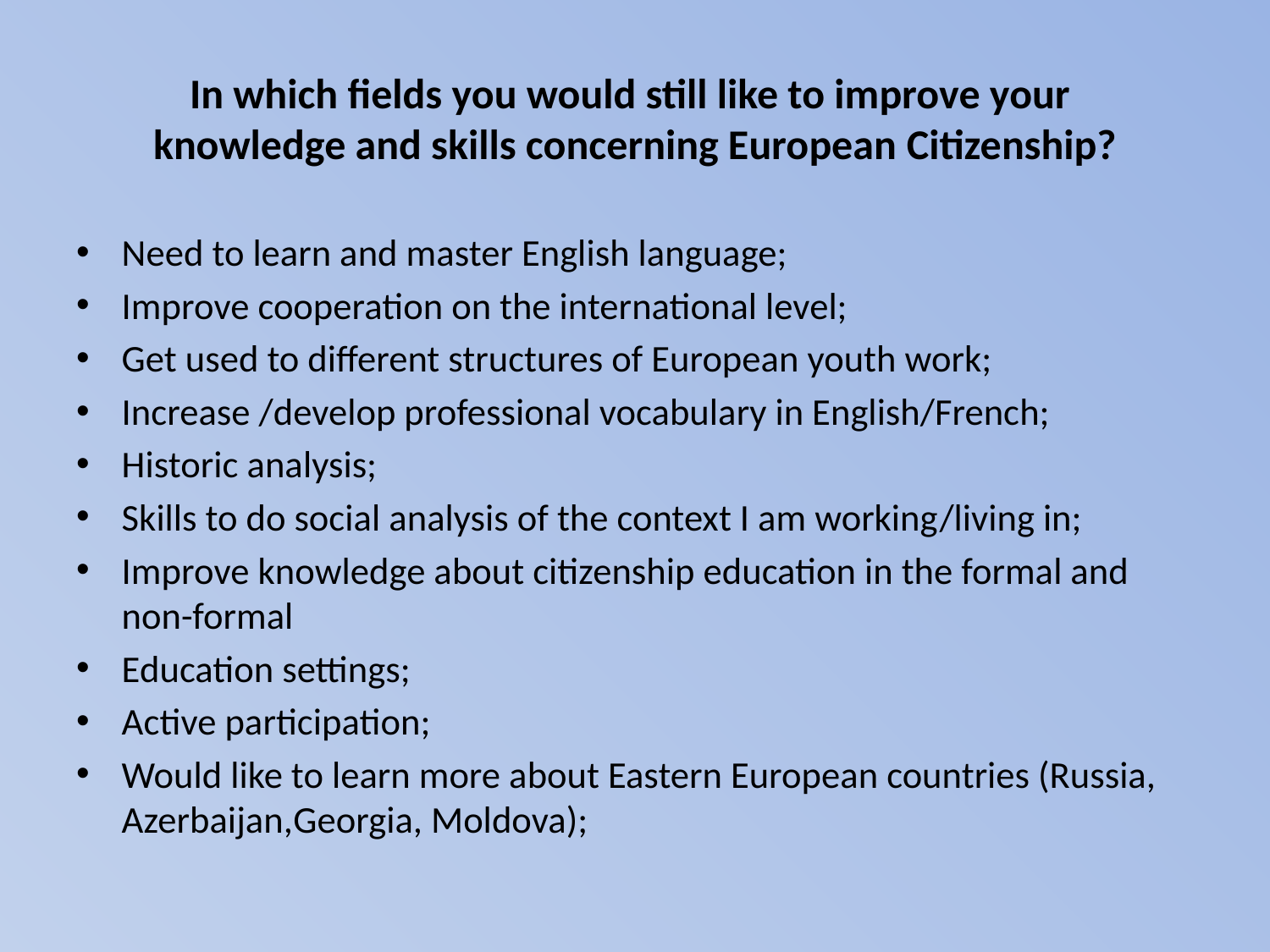

# In which fields you would still like to improve your knowledge and skills concerning European Citizenship?
Need to learn and master English language;
Improve cooperation on the international level;
Get used to different structures of European youth work;
Increase /develop professional vocabulary in English/French;
Historic analysis;
Skills to do social analysis of the context I am working/living in;
Improve knowledge about citizenship education in the formal and non-formal
Education settings;
Active participation;
Would like to learn more about Eastern European countries (Russia, Azerbaijan,Georgia, Moldova);